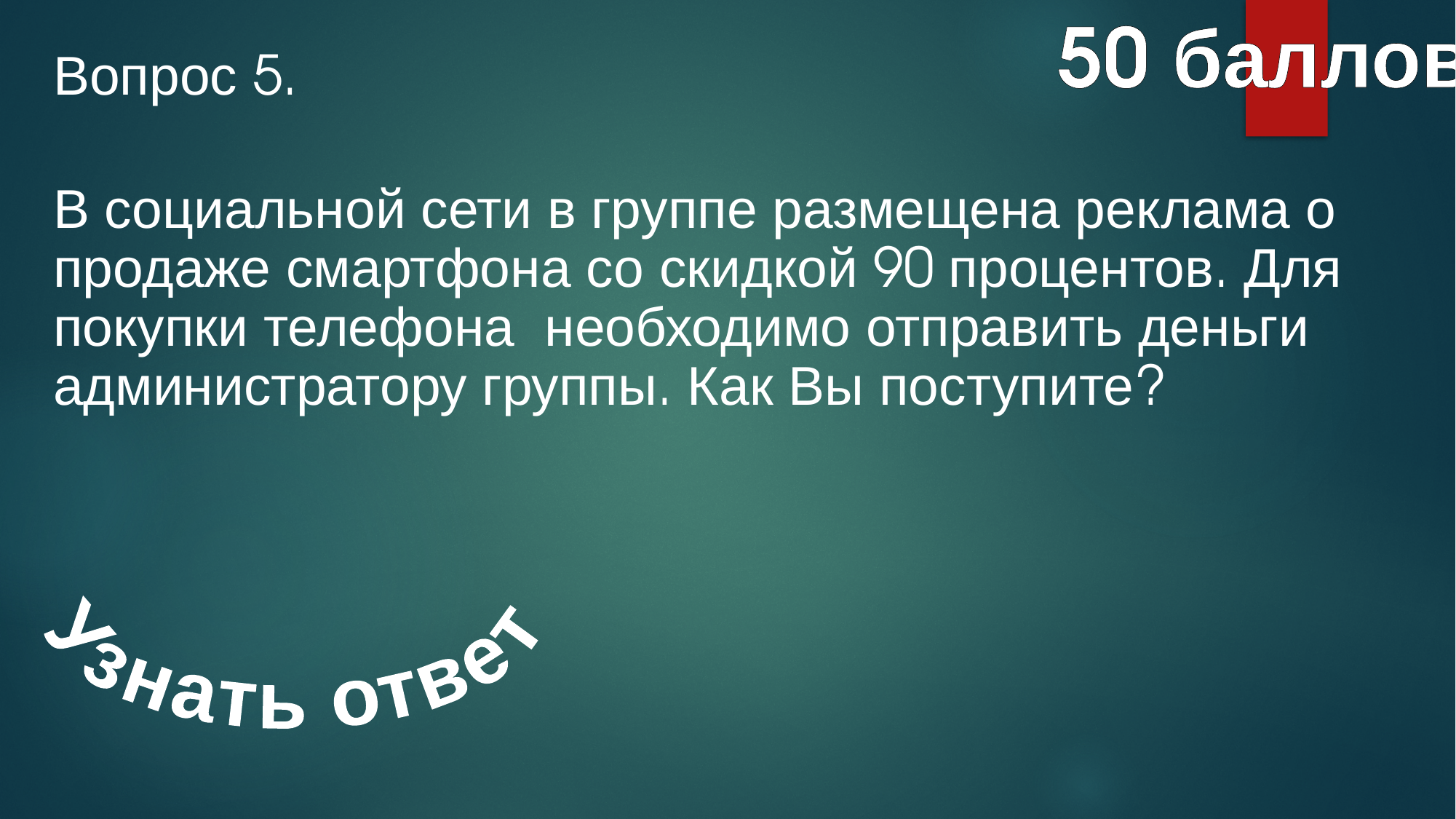

50 баллов
Вопрос 5.
В социальной сети в группе размещена реклама о продаже смартфона со скидкой 90 процентов. Для покупки телефона  необходимо отправить деньги администратору группы. Как Вы поступите?
Узнать ответ